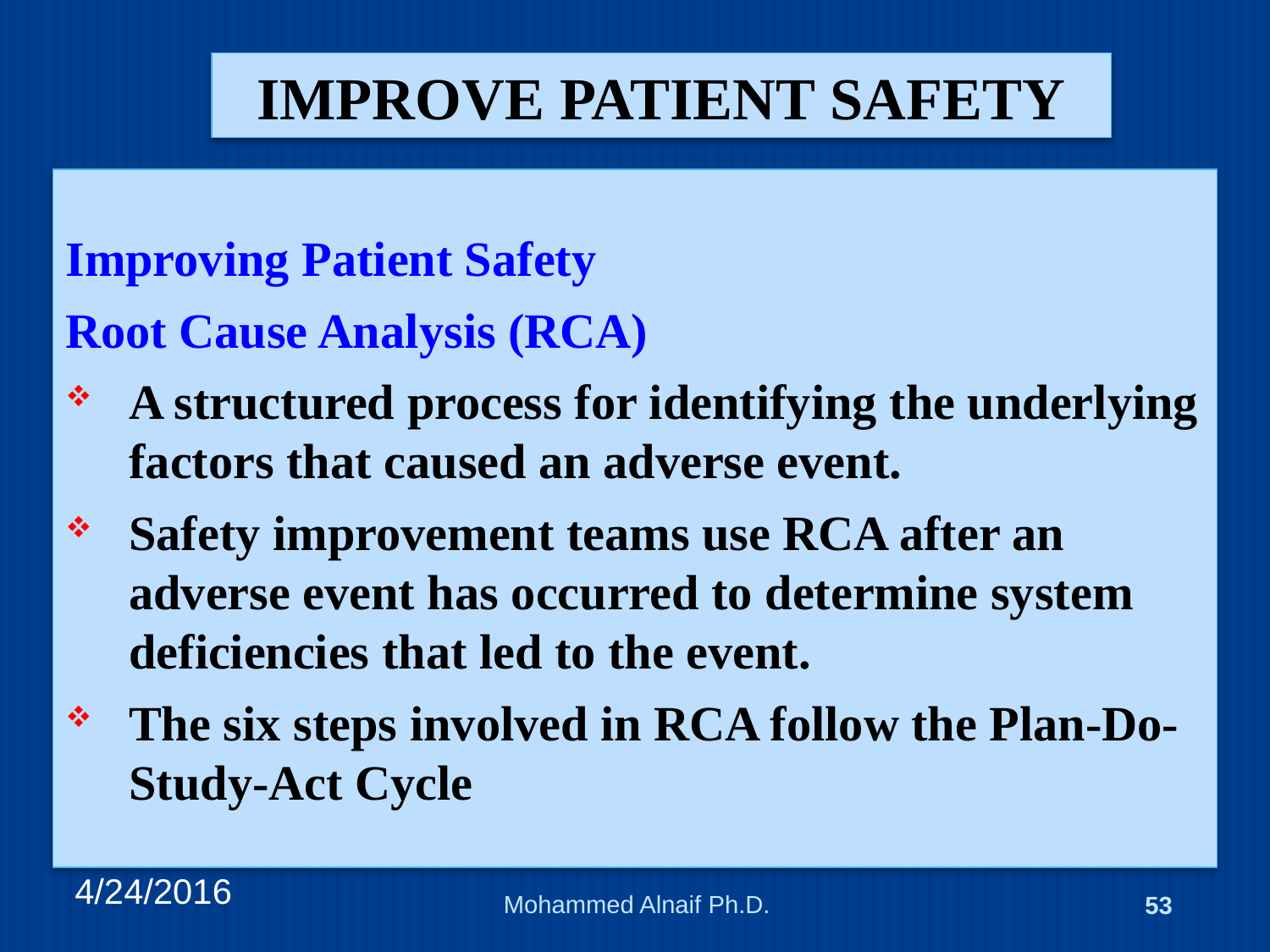

# improve patient safety
Improving Patient Safety
Root Cause Analysis (RCA)
A structured process for identifying the underlying factors that caused an adverse event.
Safety improvement teams use RCA after an adverse event has occurred to determine system deficiencies that led to the event.
The six steps involved in RCA follow the Plan-Do-Study-Act Cycle
4/24/2016
Mohammed Alnaif Ph.D.
53